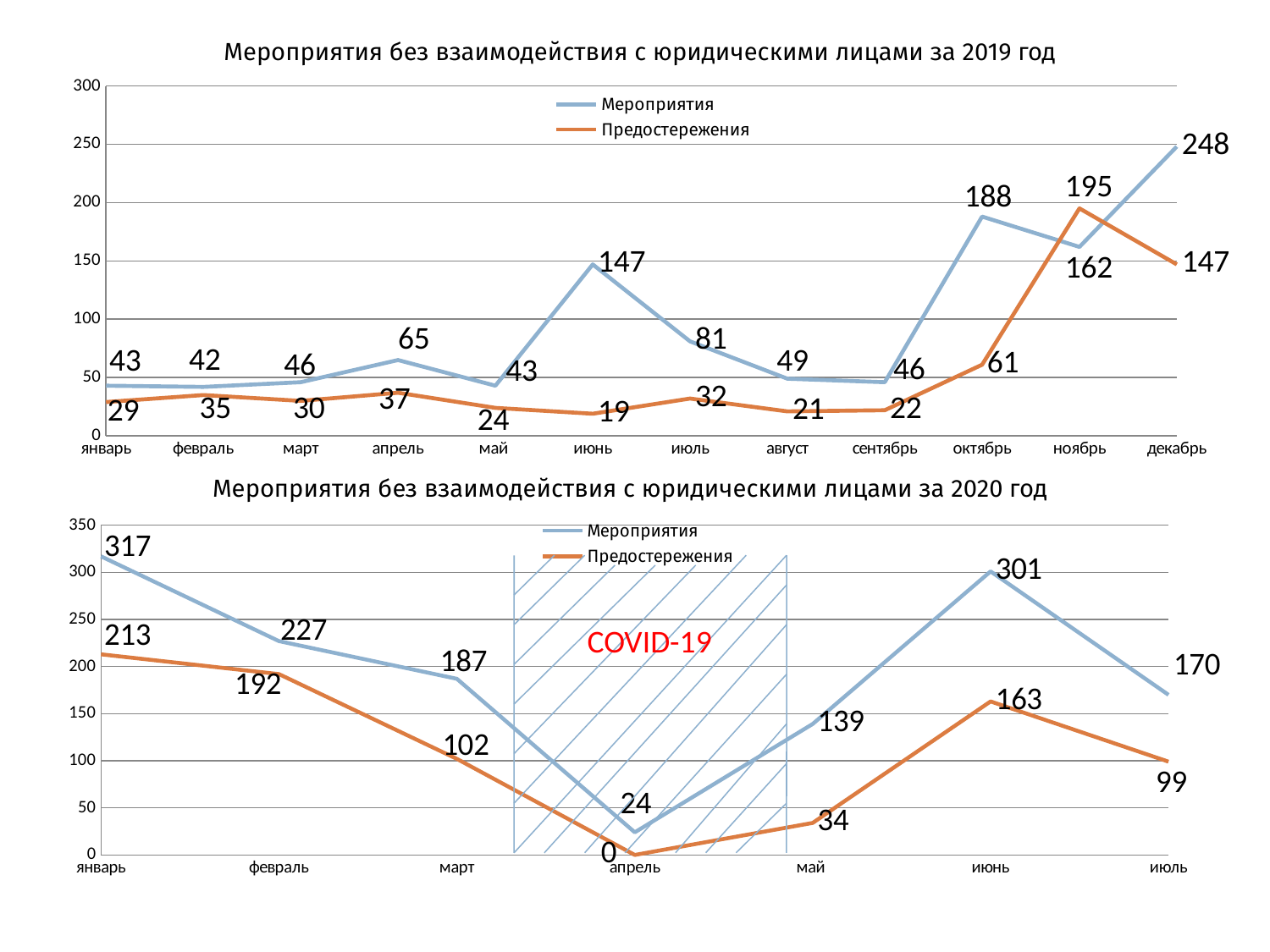

Мероприятия без взаимодействия с юридическими лицами за 2019 год

### Chart

| Category | Мероприятия | Предостережения |
|---|---|---|
| январь | 43.0 | 29.0 |
| февраль | 42.0 | 35.0 |
| март | 46.0 | 30.0 |
| апрель | 65.0 | 37.0 |
| май  | 43.0 | 24.0 |
| июнь | 147.0 | 19.0 |
| июль | 81.0 | 32.0 |
| август | 49.0 | 21.0 |
| сентябрь | 46.0 | 22.0 |
| октябрь | 188.0 | 61.0 |
| ноябрь | 162.0 | 195.0 |
| декабрь | 248.0 | 147.0 |
Мероприятия без взаимодействия с юридическими лицами за 2020 год

### Chart

| Category | Мероприятия | Предостережения |
|---|---|---|
| январь | 317.0 | 213.0 |
| февраль | 227.0 | 192.0 |
| март | 187.0 | 102.0 |
| апрель | 24.0 | 0.0 |
| май  | 139.0 | 34.0 |
| июнь | 301.0 | 163.0 |
| июль | 170.0 | 99.0 |
COVID-19